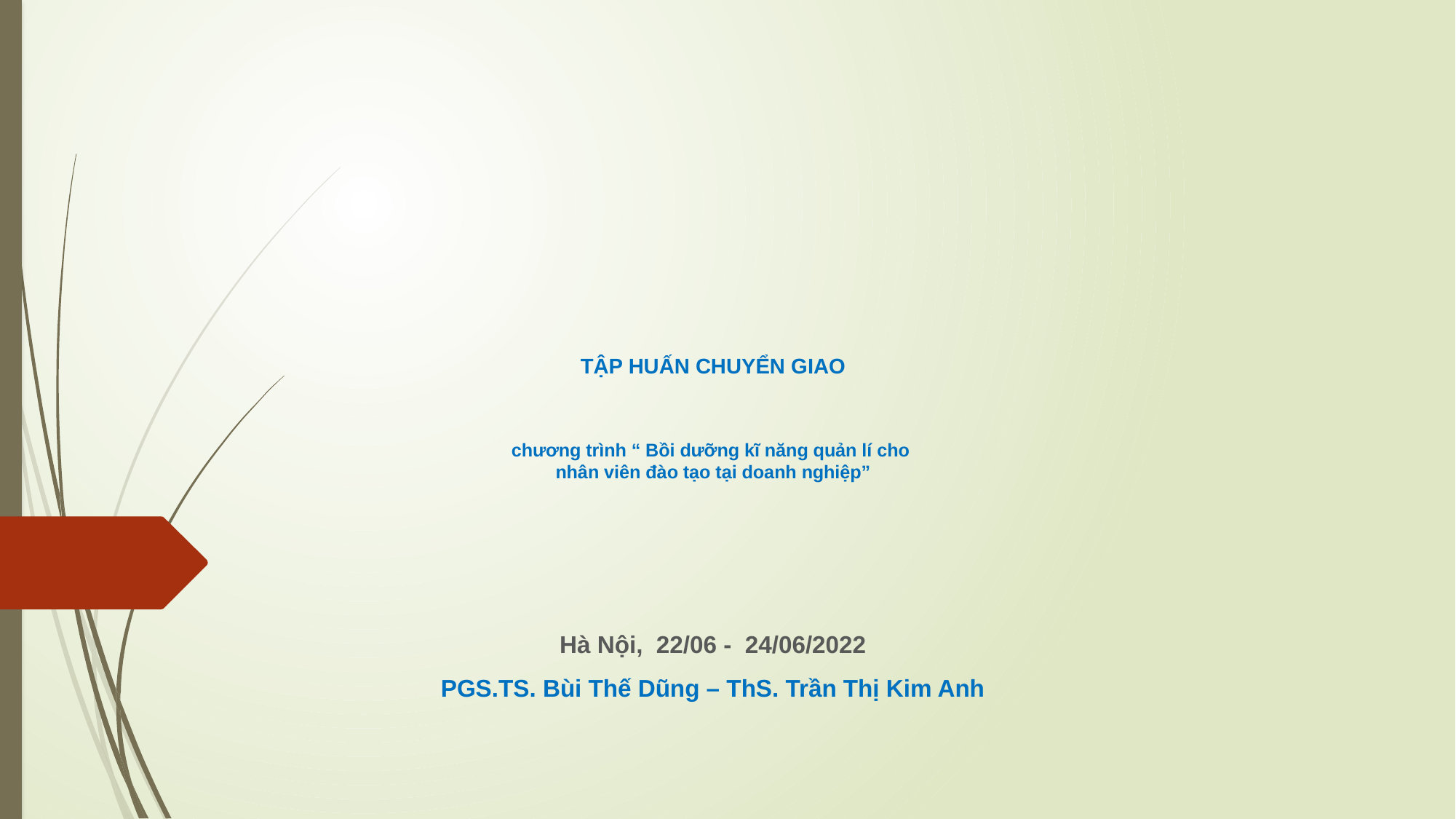

# TẬP HUẤN CHUYỂN GIAO chương trình “ Bồi dưỡng kĩ năng quản lí cho nhân viên đào tạo tại doanh nghiệp”

Hà Nội,  22/06 -  24/06/2022
PGS.TS. Bùi Thế Dũng – ThS. Trần Thị Kim Anh